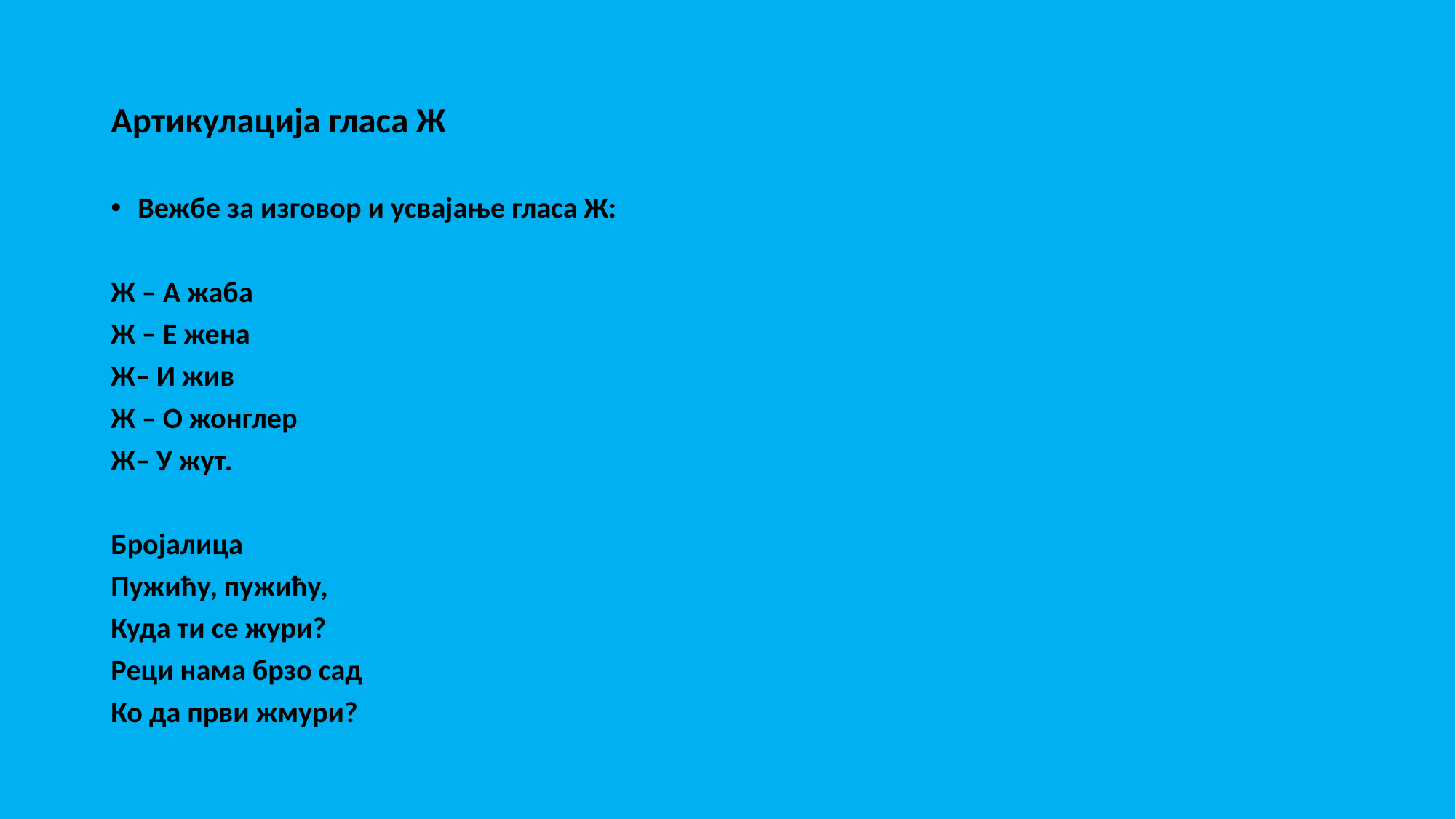

Артикулација гласа Ж

Вежбе за изговор и усвајање гласа Ж:

Ж – А жаба
Ж – Е жена
Ж– И жив
Ж – О жонглер
Ж– У жут.

Бројалица
Пужићу, пужићу,
Куда ти се жури?
Реци нама брзо сад
Ко да први жмури?